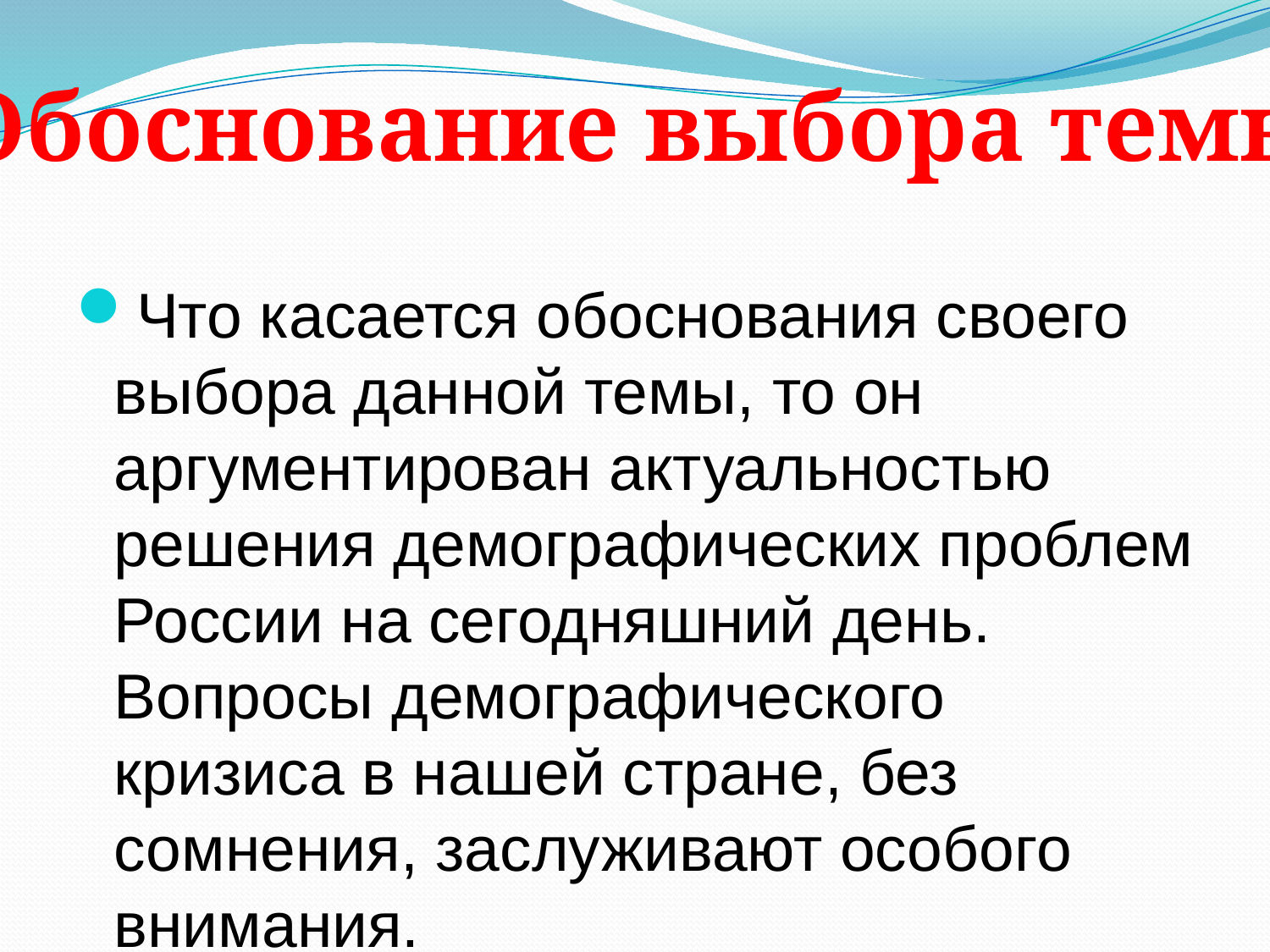

Обоснование выбора темы
Что касается обоснования своего выбора данной темы, то он аргументирован актуальностью решения демографических проблем России на сегодняшний день. Вопросы демографического кризиса в нашей стране, без сомнения, заслуживают особого внимания.